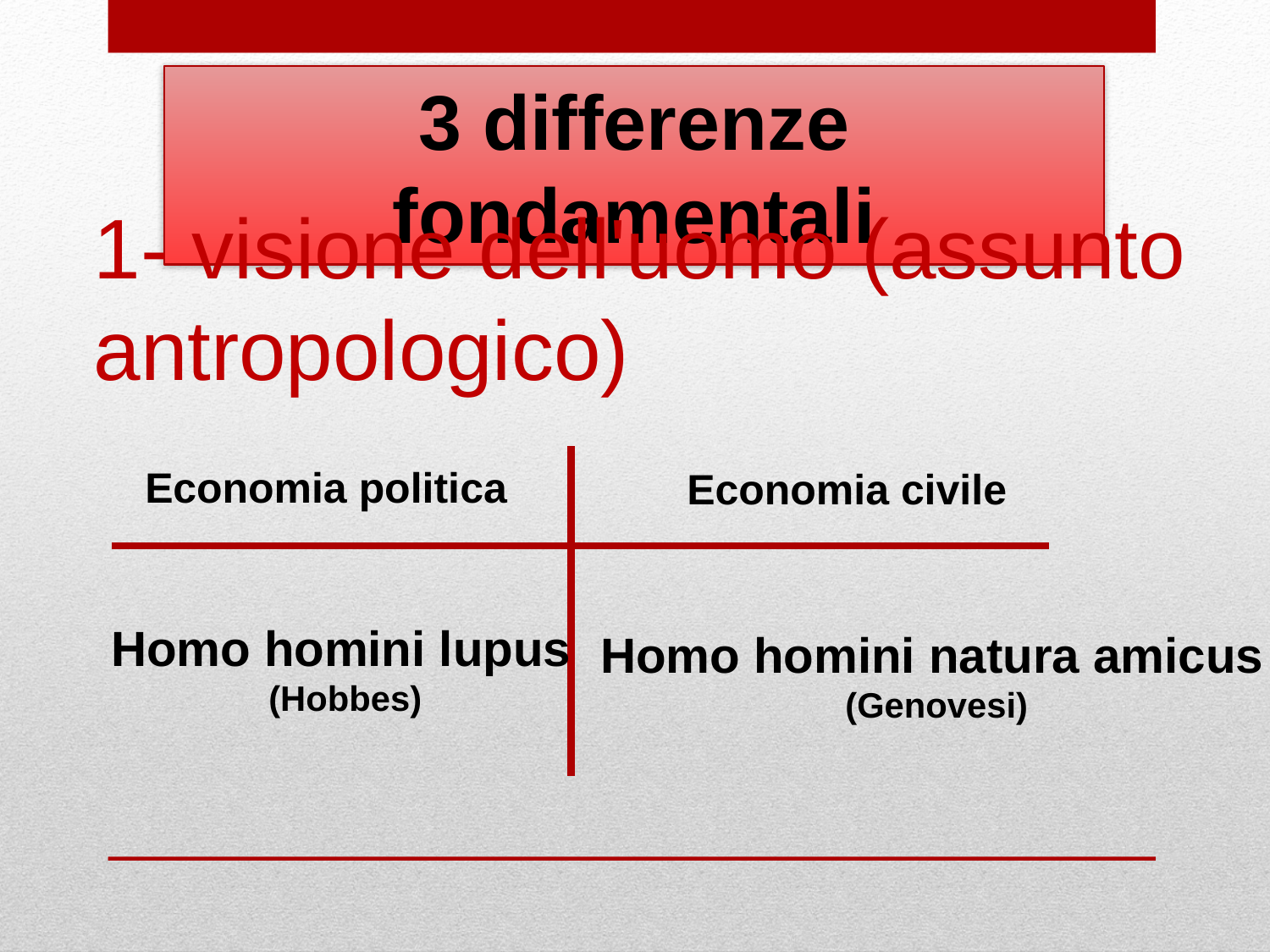

3 differenze fondamentali
1- visione dell'uomo (assunto antropologico)

Economia politica
Economia civile

Homo homini lupus
(Hobbes)
Homo homini natura amicus
(Genovesi)